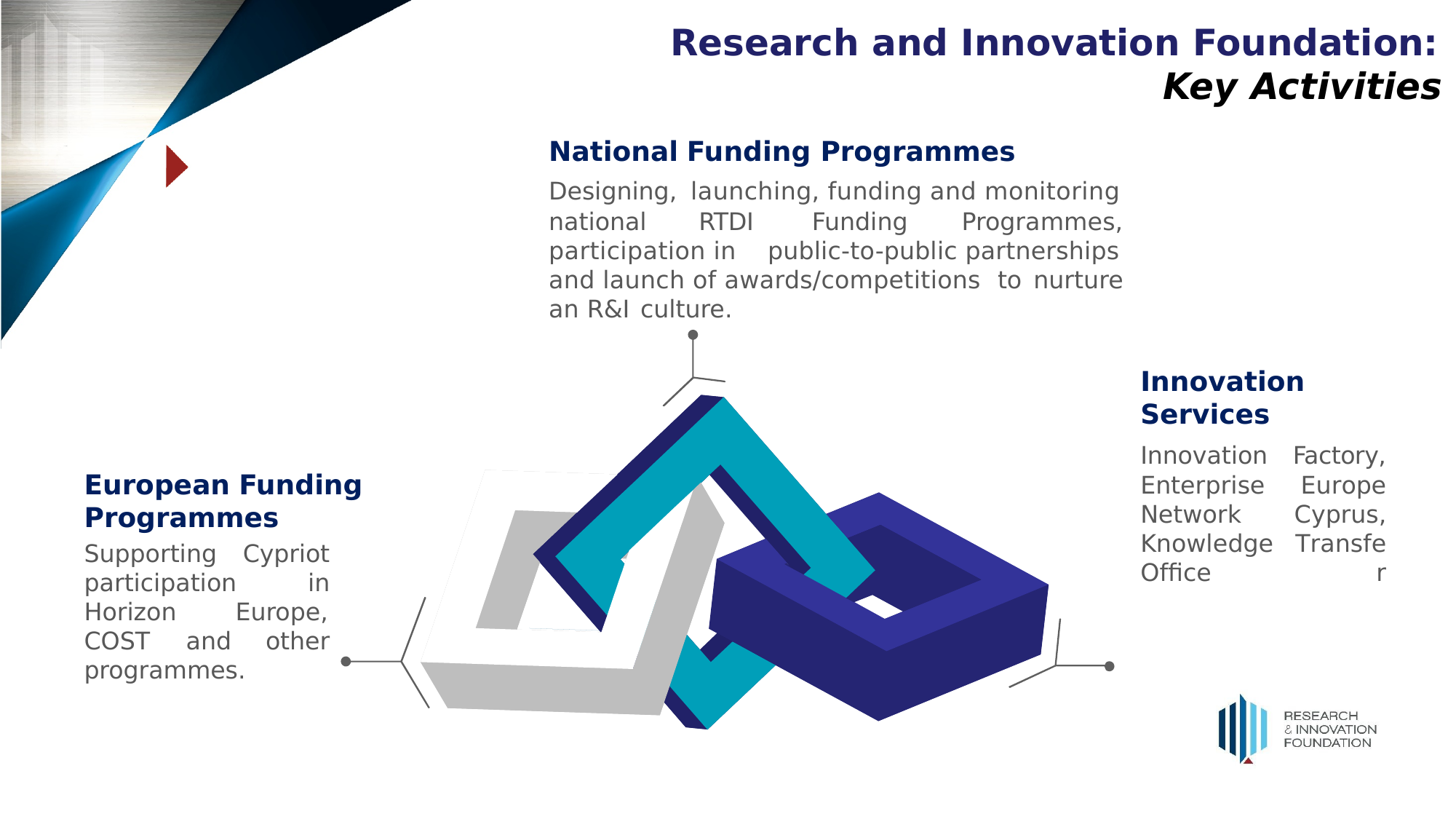

Research and Innovation Foundation:
Key
Activities
National
Designing,
national
Funding Programmes
launching, funding and monitoring
RTDI
Funding
Programmes,
participation in
public-to-public partnerships
and launch of awards/competitions
to
nurture
an
R&I
culture.

Innovation
Services

Innovation
Enterprise Network Knowledge Office
Factory,
Europe Cyprus, Transfer
European
Funding

Programmes

Supporting
participation
Horizon
Cypriot
in

Europe,
other

COST
and

programmes.